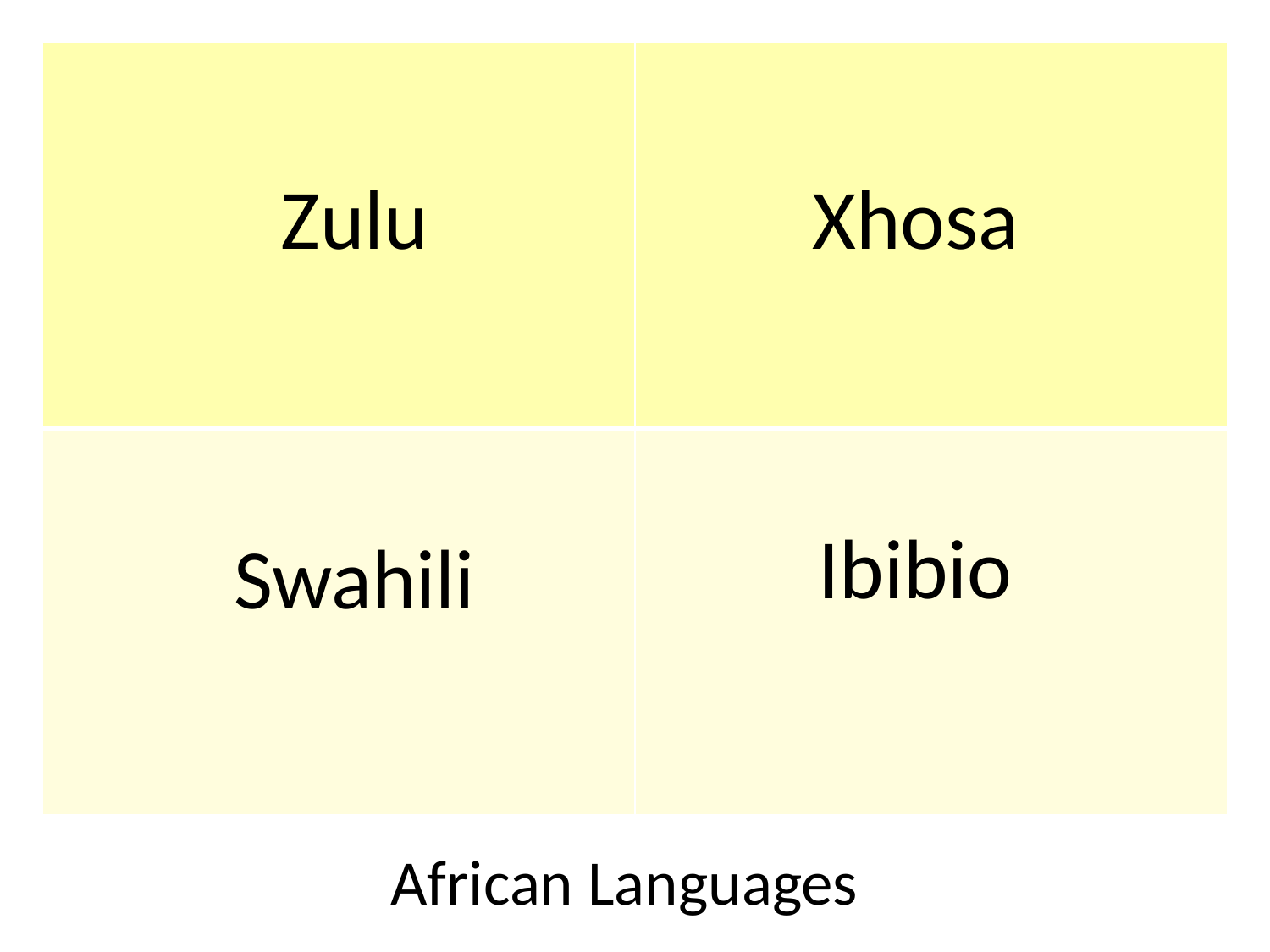

|  |  |
| --- | --- |
|  |  |
Zulu
Xhosa
Ibibio
Swahili
African Languages